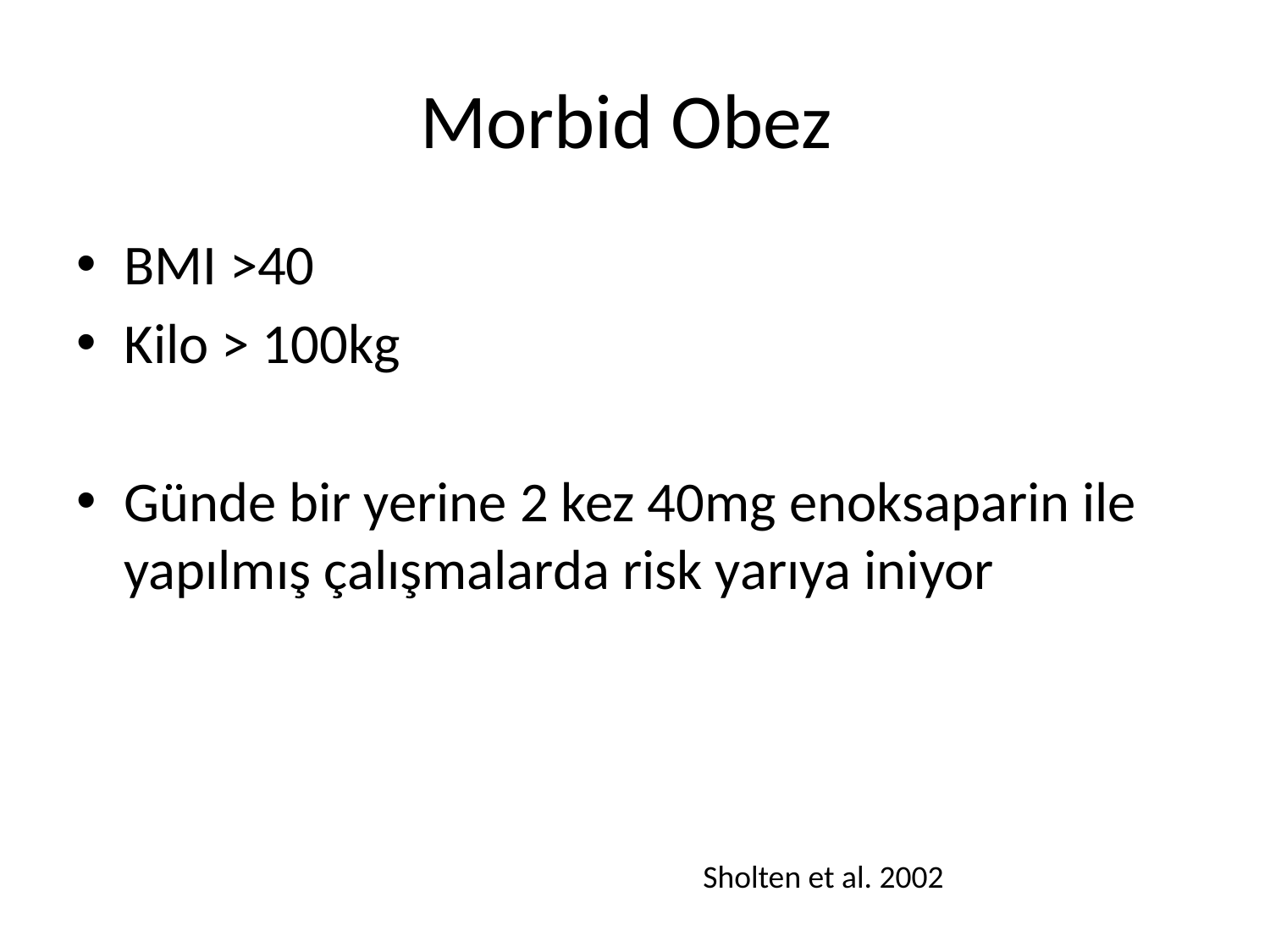

# Morbid Obez
BMI >40
Kilo > 100kg

Günde bir yerine 2 kez 40mg enoksaparin ile yapılmış çalışmalarda risk yarıya iniyor

Sholten et al. 2002